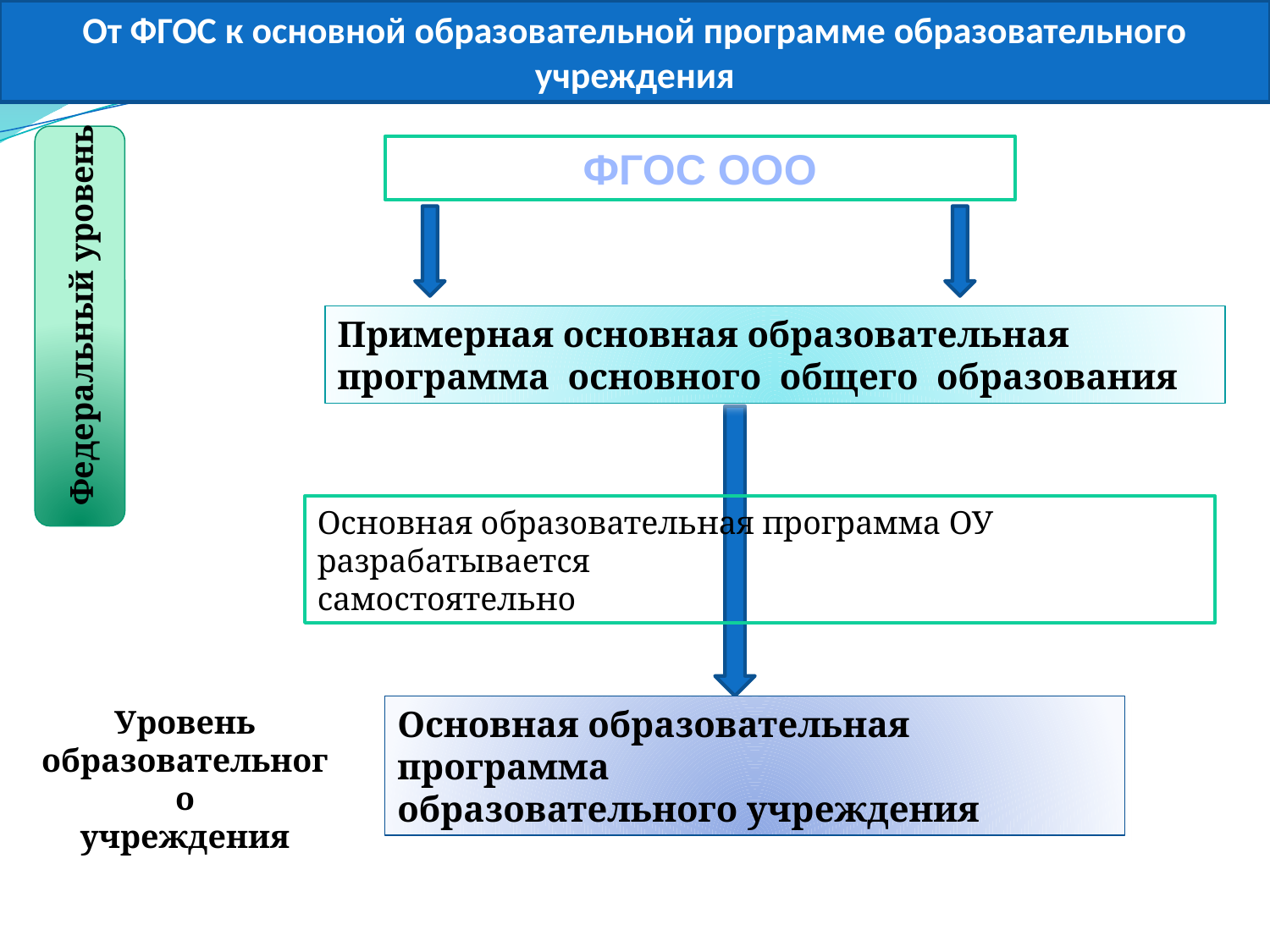

От ФГОС к основной образовательной программе образовательного учреждения

ФГОС ООО

Федеральный уровень
Примерная основная образовательная
программа  основного  общего  образования

Основная образовательная программа ОУ разрабатывается
самостоятельно
Уровень
образовательного
учреждения
Основная образовательная программа
образовательного учреждения